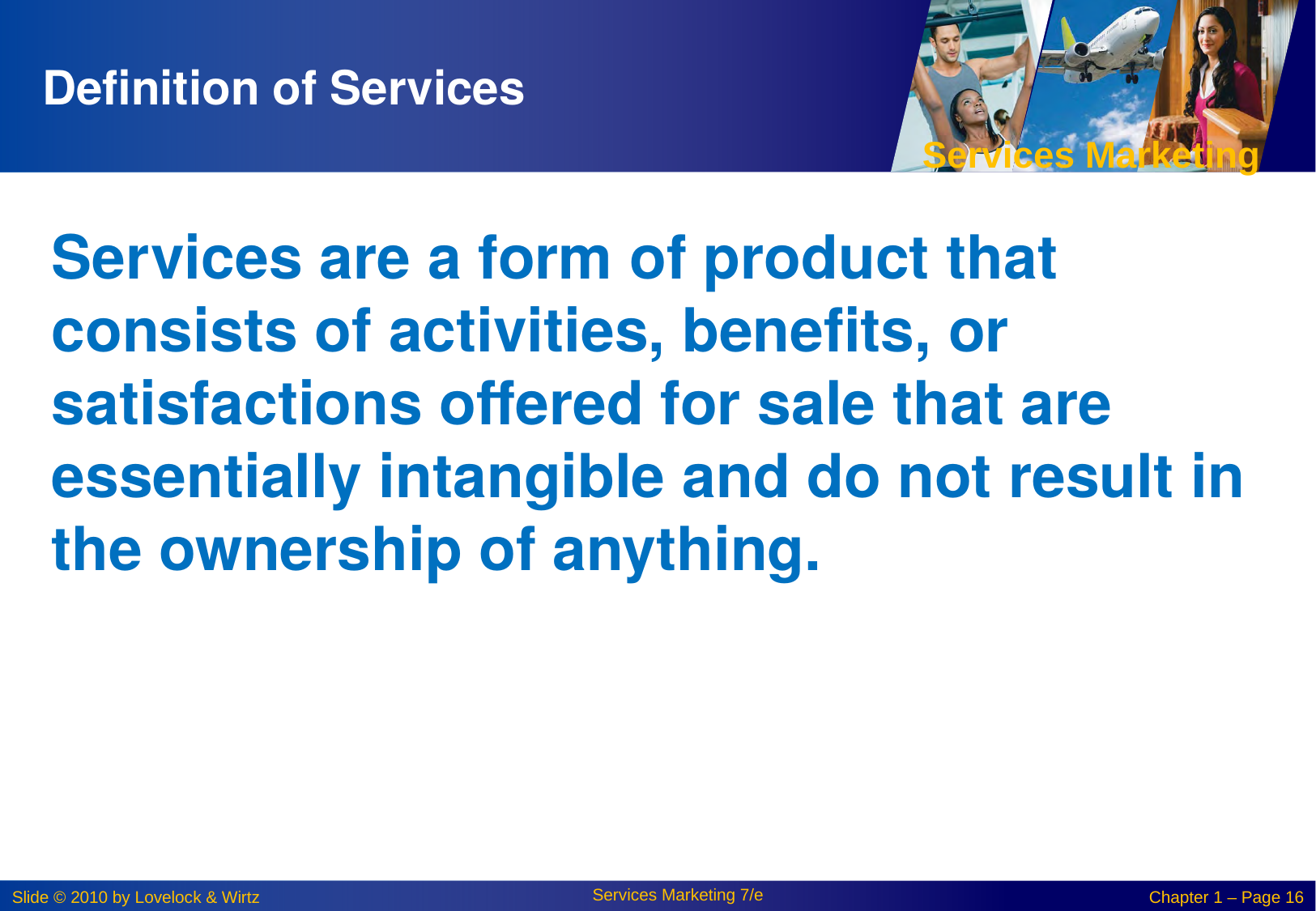

# Definition of Services
Services are a form of product that consists of activities, benefits, or satisfactions offered for sale that are essentially intangible and do not result in the ownership of anything.